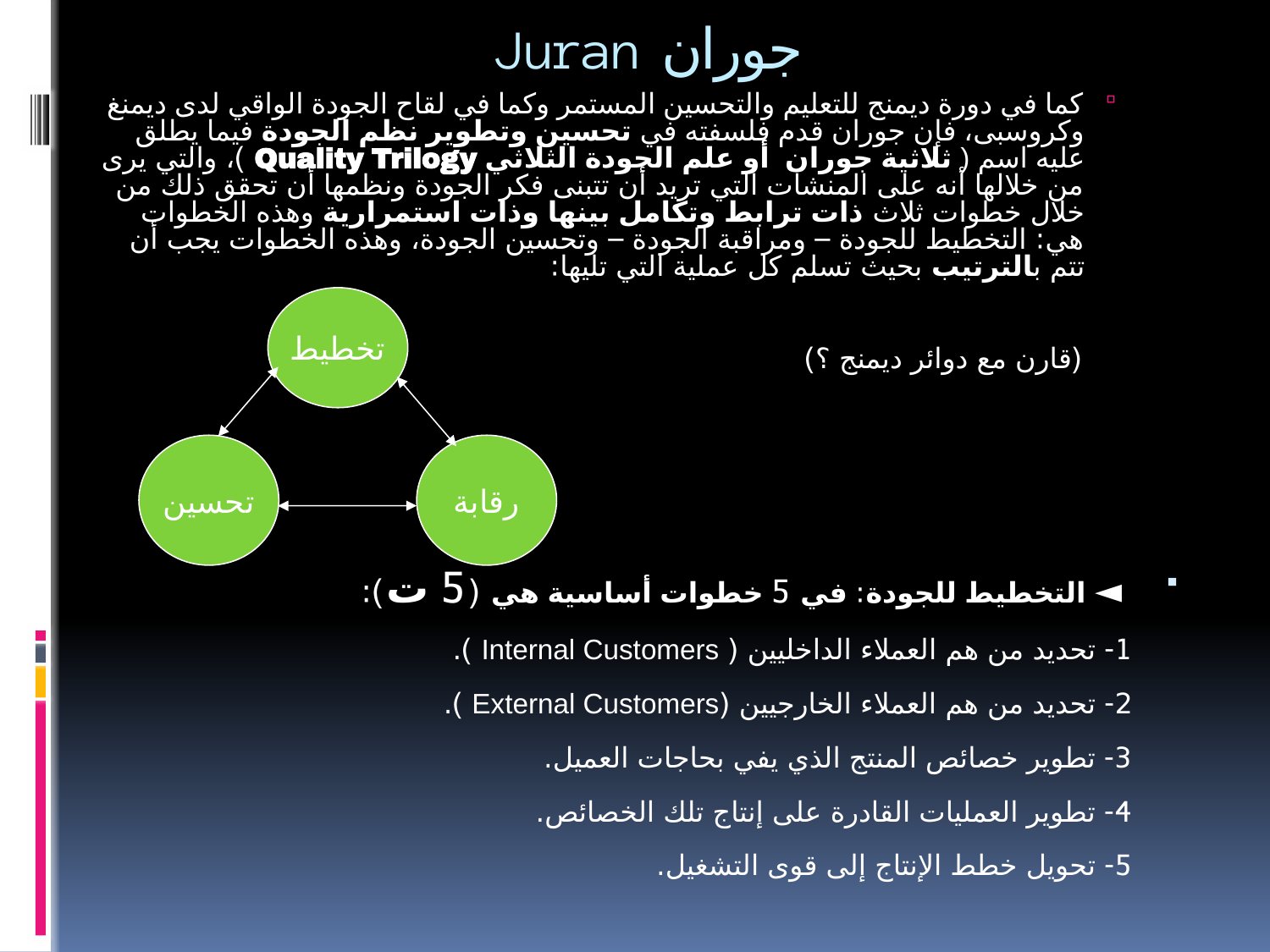

جوران Juran
كما في دورة ديمنج للتعليم والتحسين المستمر وكما في لقاح الجودة الواقي لدى ديمنغ وكروسبى، فإن جوران قدم فلسفته في تحسين وتطوير نظم الجودة فيما يطلق عليه اسم ( ثلاثية جوران  أو علم الجودة الثلاثي Quality Trilogy )، والتي يرى من خلالها أنه على المنشآت التي تريد أن تتبنى فكر الجودة ونظمها أن تحقق ذلك من خلال خطوات ثلاث ذات ترابط وتكامل بينها وذات استمرارية وهذه الخطوات هي: التخطيط للجودة – ومراقبة الجودة – وتحسين الجودة، وهذه الخطوات يجب أن تتم بالترتيب بحيث تسلم كل عملية التي تليها:
           (قارن مع دوائر ديمنج ؟)

 ◄ التخطيط للجودة: في 5 خطوات أساسية هي (5 ت):
1- تحديد من هم العملاء الداخليين ( Internal Customers ).
2- تحديد من هم العملاء الخارجيين (External Customers ).
3- تطوير خصائص المنتج الذي يفي بحاجات العميل.
4- تطوير العمليات القادرة على إنتاج تلك الخصائص.
5- تحويل خطط الإنتاج إلى قوى التشغيل.
تخطيط

تحسين
رقابة